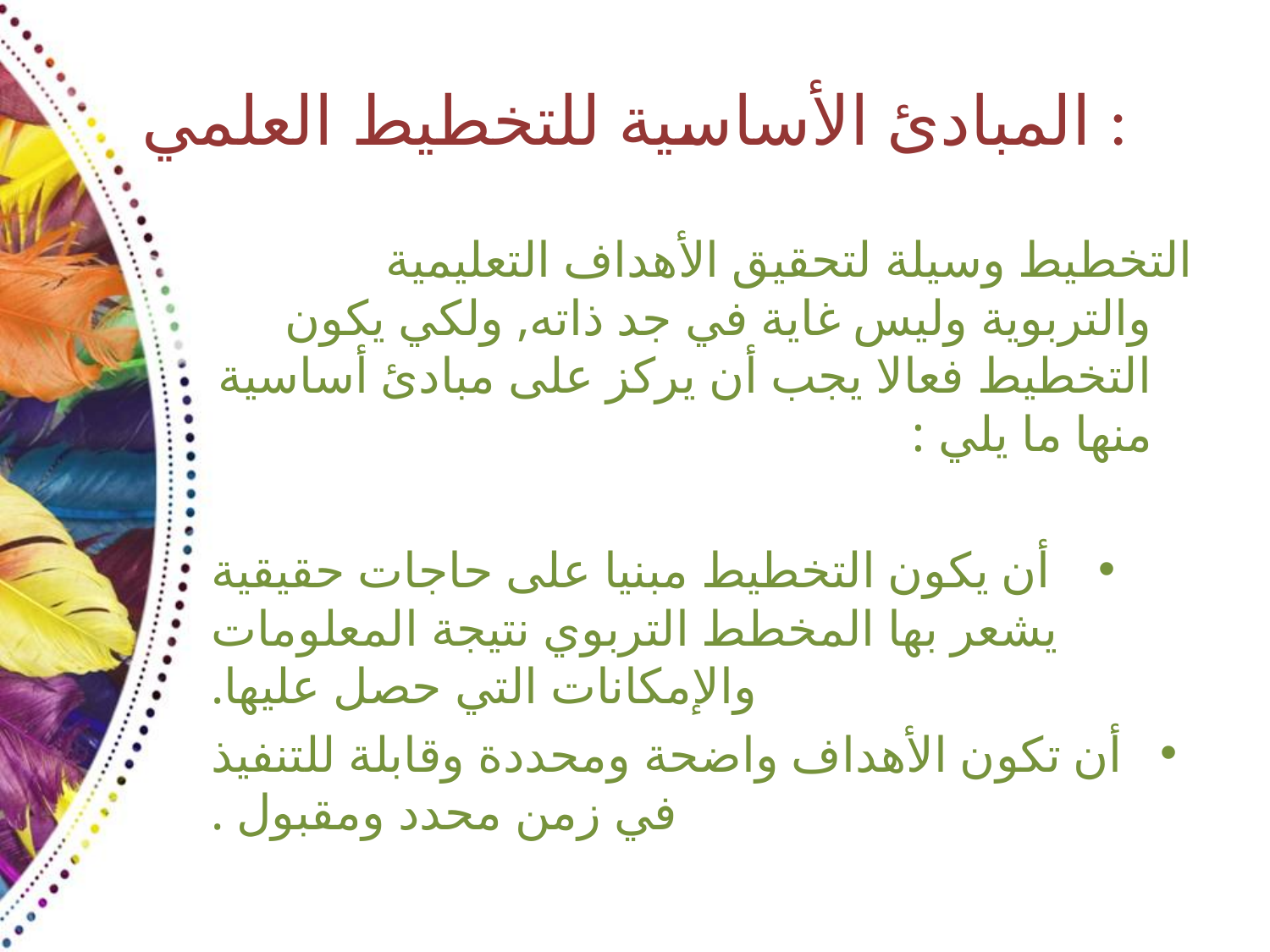

# المبادئ الأساسية للتخطيط العلمي :
التخطيط وسيلة لتحقيق الأهداف التعليمية والتربوية وليس غاية في جد ذاته, ولكي يكون التخطيط فعالا يجب أن يركز على مبادئ أساسية منها ما يلي :

أن يكون التخطيط مبنيا على حاجات حقيقية يشعر بها المخطط التربوي نتيجة المعلومات والإمكانات التي حصل عليها.
أن تكون الأهداف واضحة ومحددة وقابلة للتنفيذ في زمن محدد ومقبول .